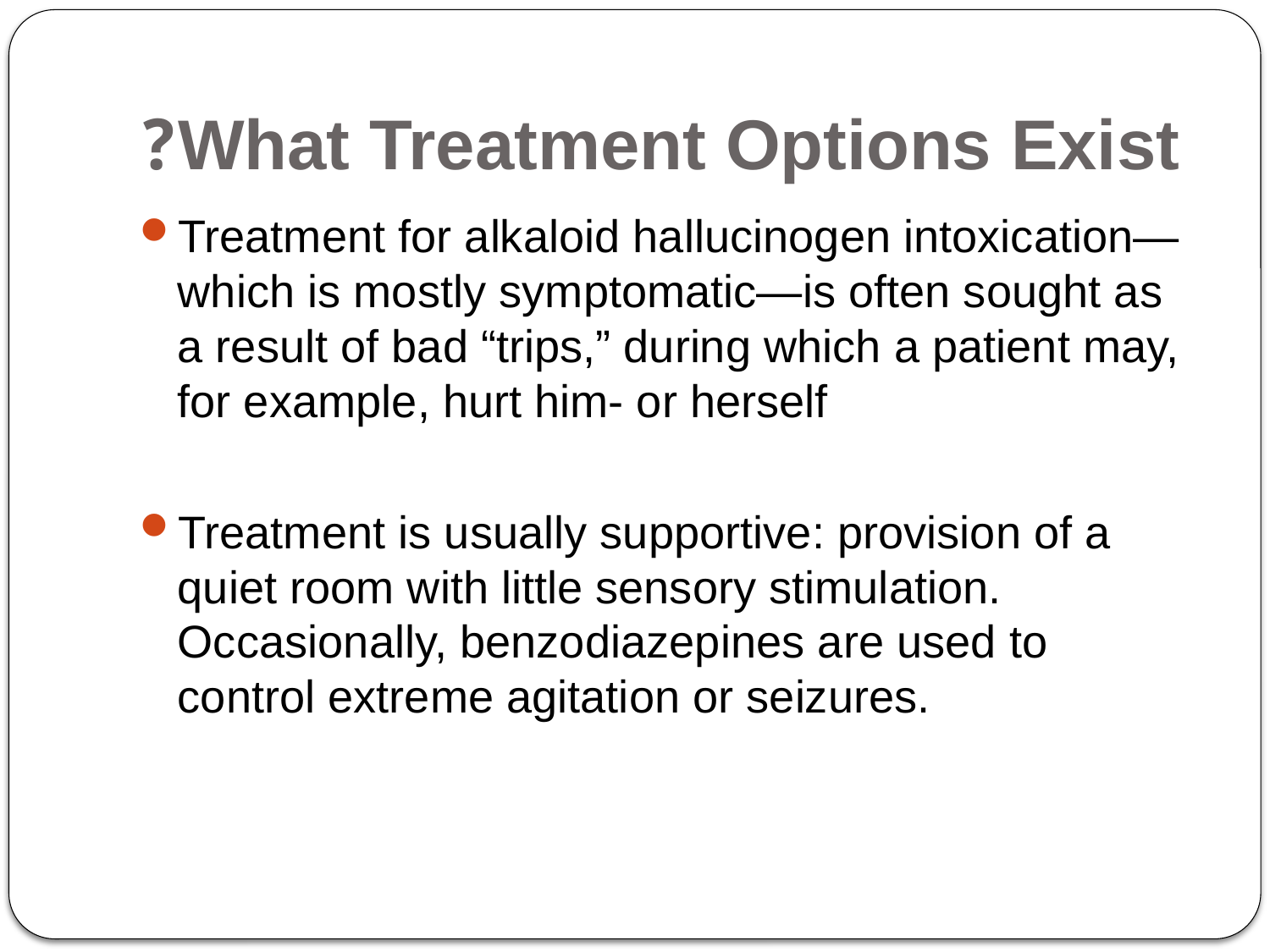

# What Treatment Options Exist?
Treatment for alkaloid hallucinogen intoxication—which is mostly symptomatic—is often sought as a result of bad “trips,” during which a patient may, for example, hurt him- or herself

Treatment is usually supportive: provision of a quiet room with little sensory stimulation. Occasionally, benzodiazepines are used to control extreme agitation or seizures.